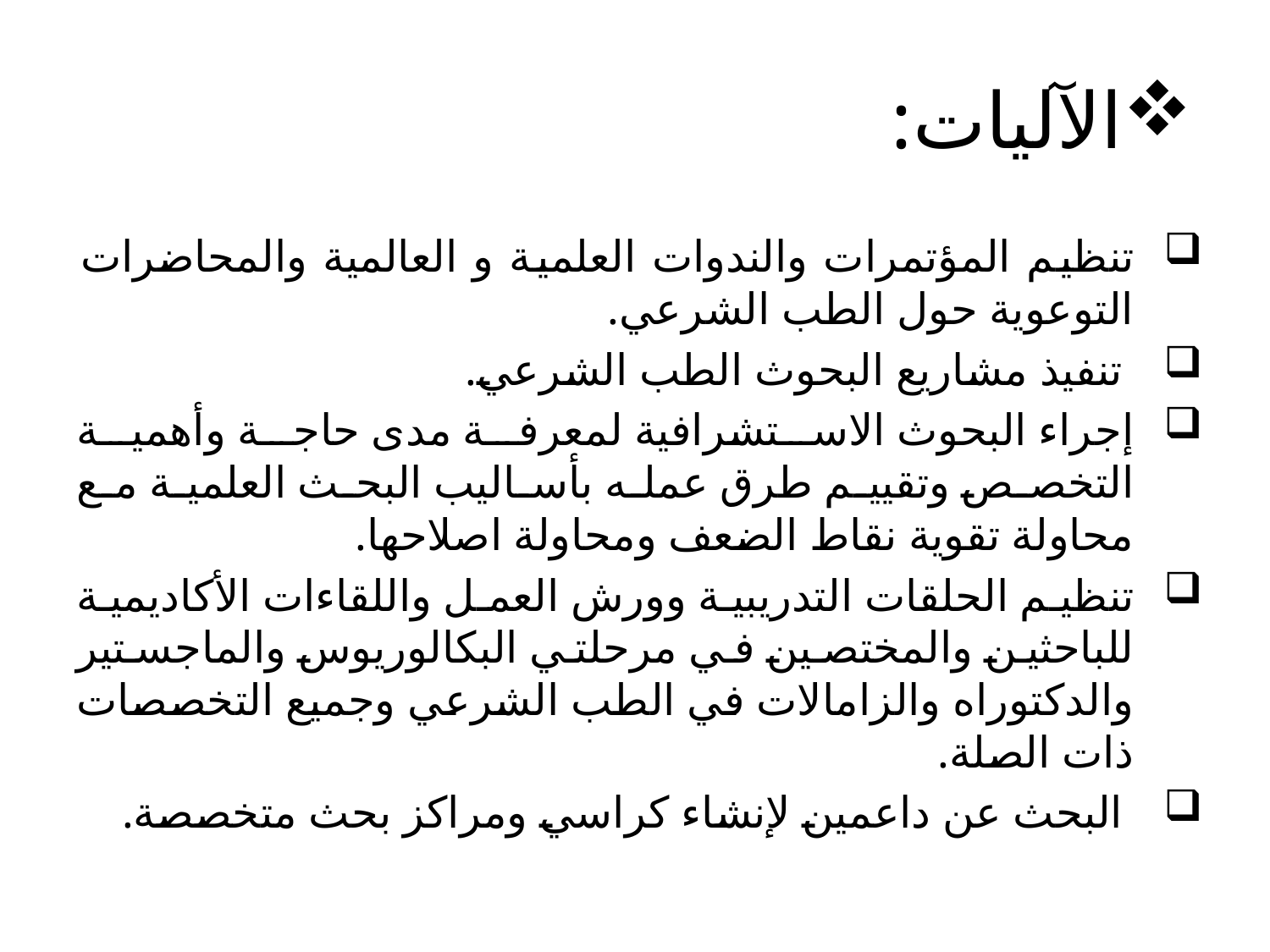

# الآليات:
تنظيم المؤتمرات والندوات العلمية و العالمية والمحاضرات التوعوية حول الطب الشرعي.
 تنفيذ مشاريع البحوث الطب الشرعي.
إجراء البحوث الاستشرافية لمعرفة مدى حاجة وأهمية التخصص وتقييم طرق عمله بأساليب البحث العلمية مع محاولة تقوية نقاط الضعف ومحاولة اصلاحها.
تنظيم الحلقات التدريبية وورش العمل واللقاءات الأكاديمية للباحثين والمختصين في مرحلتي البكالوريوس والماجستير والدكتوراه والزامالات في الطب الشرعي وجميع التخصصات ذات الصلة.
 البحث عن داعمين لإنشاء كراسي ومراكز بحث متخصصة.